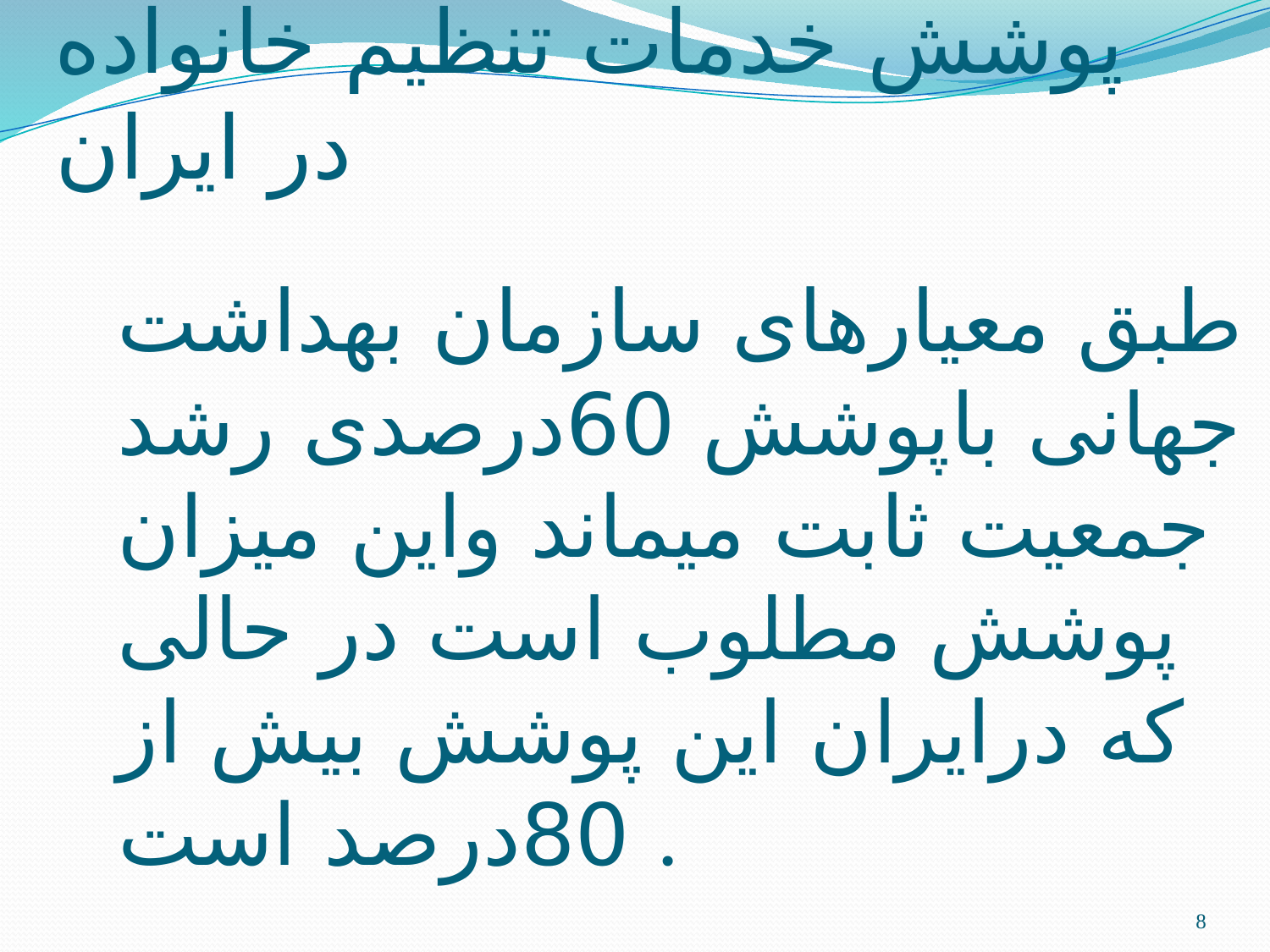

# پوشش خدمات تنظیم خانواده در ایران
طبق معیارهای سازمان بهداشت جهانی باپوشش 60درصدی رشد جمعیت ثابت میماند واین میزان پوشش مطلوب است در حالی که درایران این پوشش بیش از 80درصد است .
8